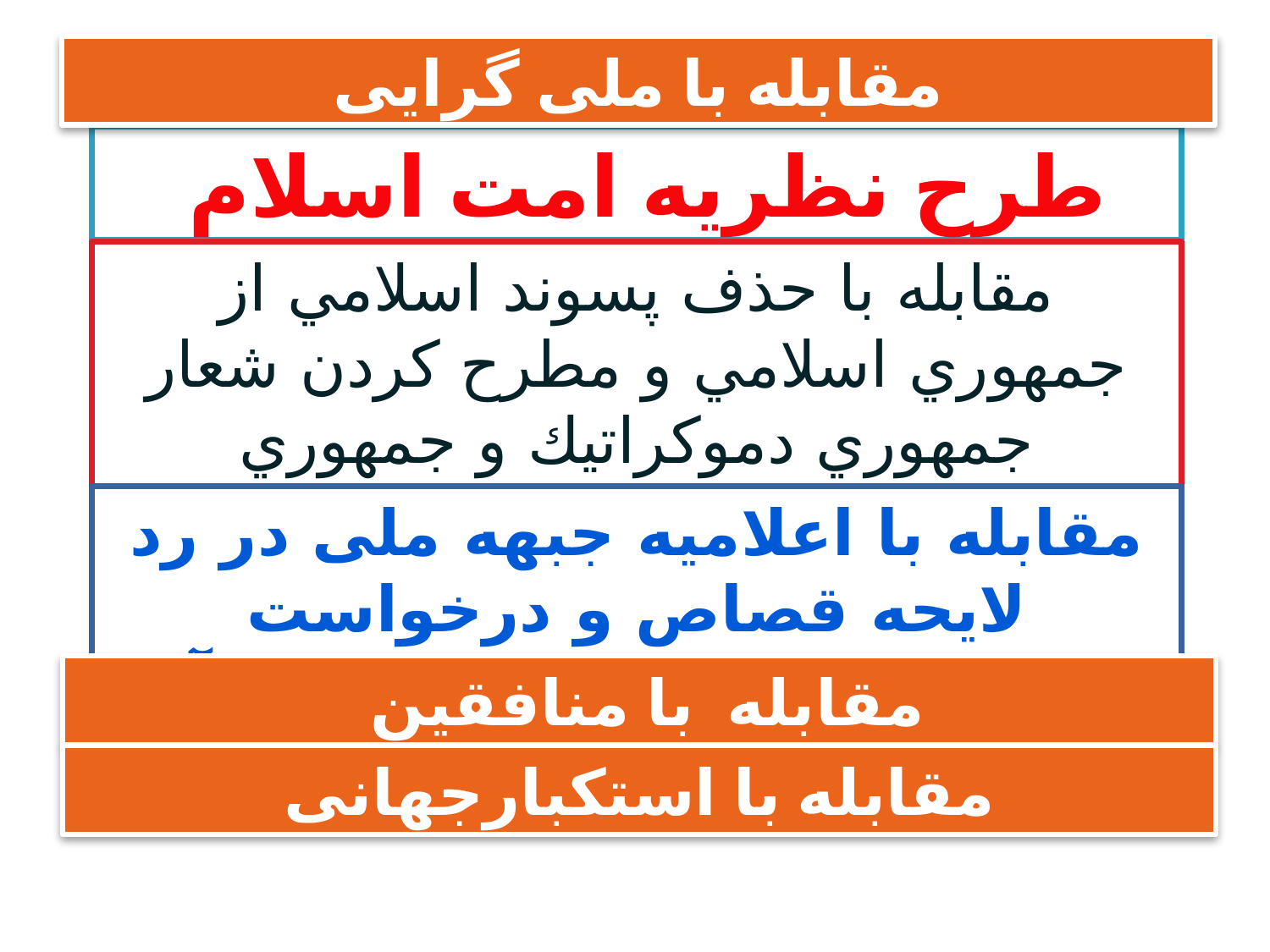

مقابله با ملی گرایی
طرح نظریه امت اسلام
مقابله با حذف پسوند اسلامي از جمهوري اسلامي و مطرح كردن شعار جمهوري دموكراتيك و جمهوري دموكراتيك اسلامي
مقابله با اعلامیه جبهه ملی در رد لایحه قصاص و درخواست تظاهرات عليه احكام صريح قرآن
مقابله  با منافقین
مقابله با استکبارجهانی